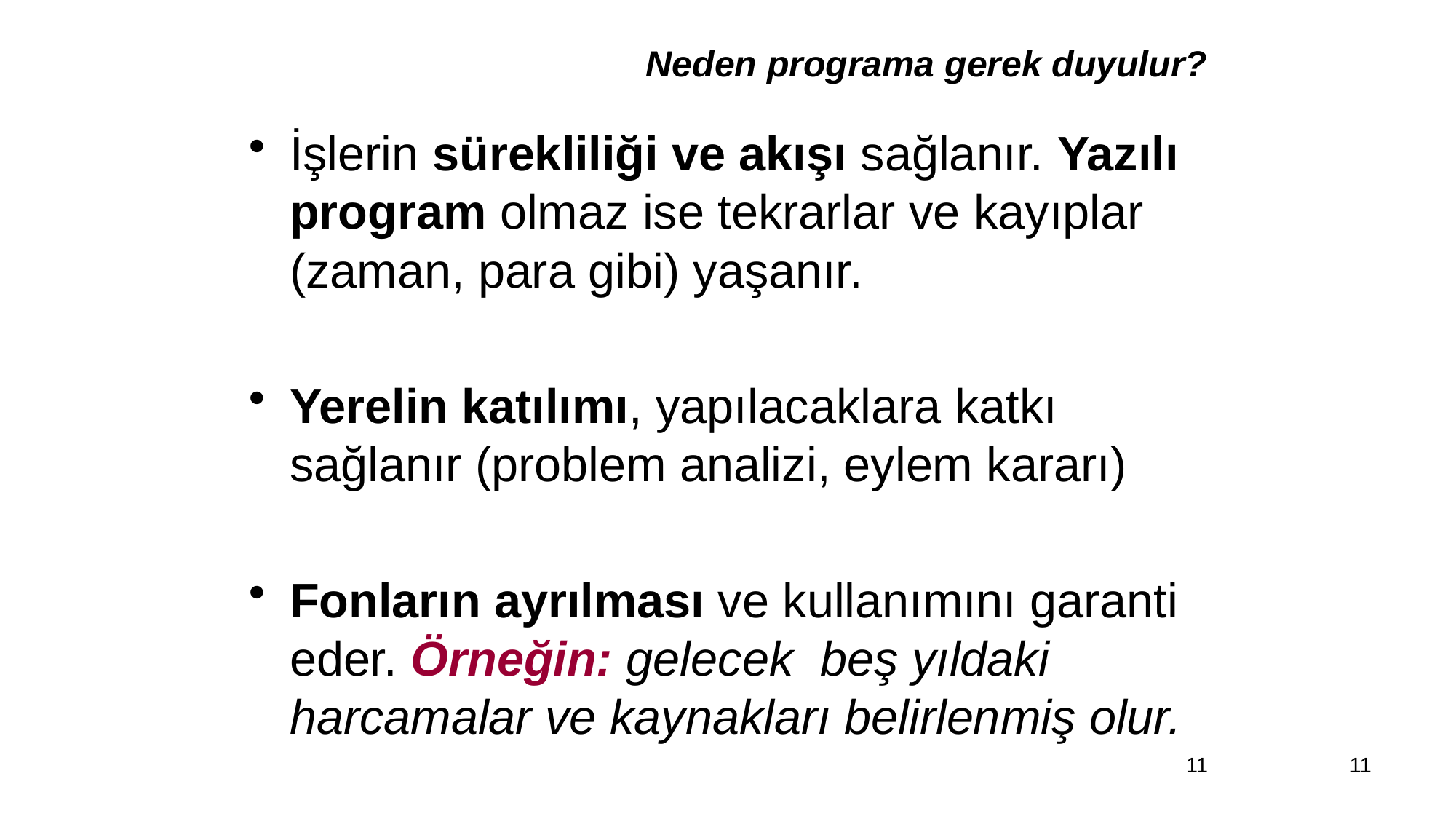

Neden programa gerek duyulur?
İşlerin sürekliliği ve akışı sağlanır. Yazılı program olmaz ise tekrarlar ve kayıplar (zaman, para gibi) yaşanır.

Yerelin katılımı, yapılacaklara katkı sağlanır (problem analizi, eylem kararı)

Fonların ayrılması ve kullanımını garanti eder. Örneğin: gelecek  beş yıldaki harcamalar ve kaynakları belirlenmiş olur.
11
11